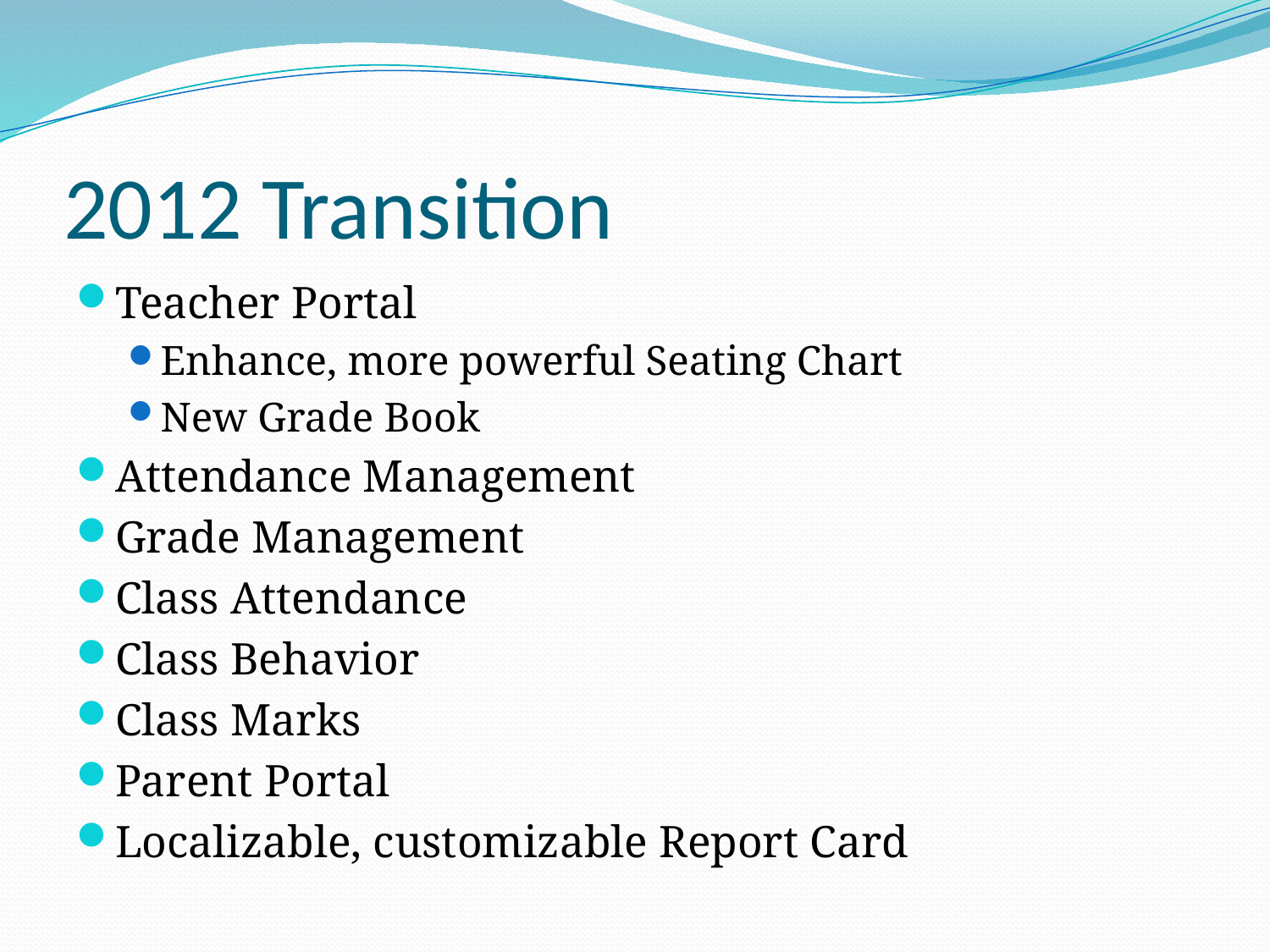

# 2012 Transition
Teacher Portal
Enhance, more powerful Seating Chart
New Grade Book
Attendance Management
Grade Management
Class Attendance
Class Behavior
Class Marks
Parent Portal
Localizable, customizable Report Card